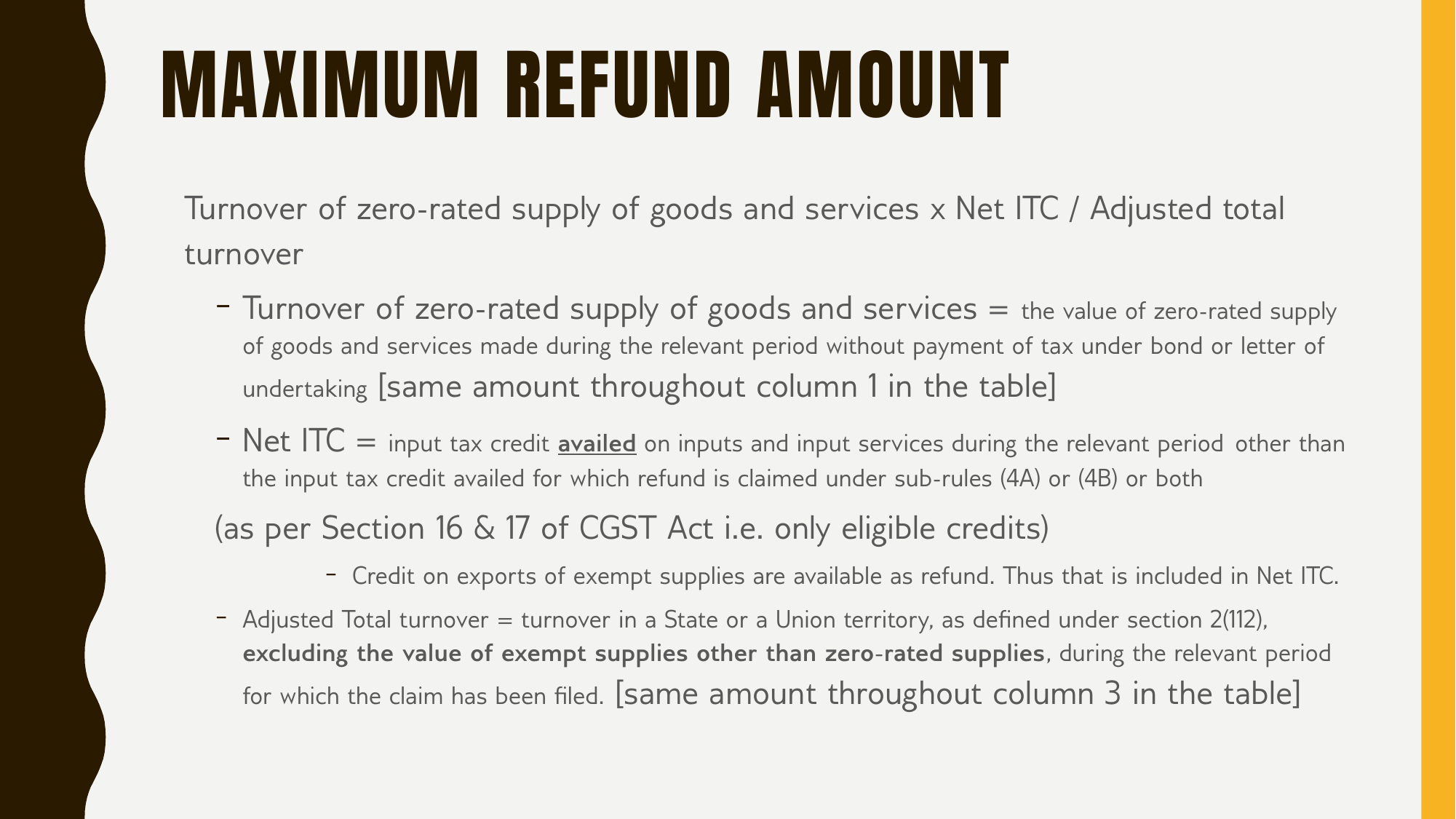

# Maximum Refund Amount
Turnover of zero-rated supply of goods and services x Net ITC / Adjusted total turnover
Turnover of zero-rated supply of goods and services = the value of zero-rated supply of goods and services made during the relevant period without payment of tax under bond or letter of undertaking [same amount throughout column 1 in the table]
Net ITC = input tax credit availed on inputs and input services during the relevant period other than the input tax credit availed for which refund is claimed under sub-rules (4A) or (4B) or both
(as per Section 16 & 17 of CGST Act i.e. only eligible credits)
Credit on exports of exempt supplies are available as refund. Thus that is included in Net ITC.
Adjusted Total turnover = turnover in a State or a Union territory, as defined under section 2(112), excluding the value of exempt supplies other than zero-rated supplies, during the relevant period for which the claim has been filed. [same amount throughout column 3 in the table]